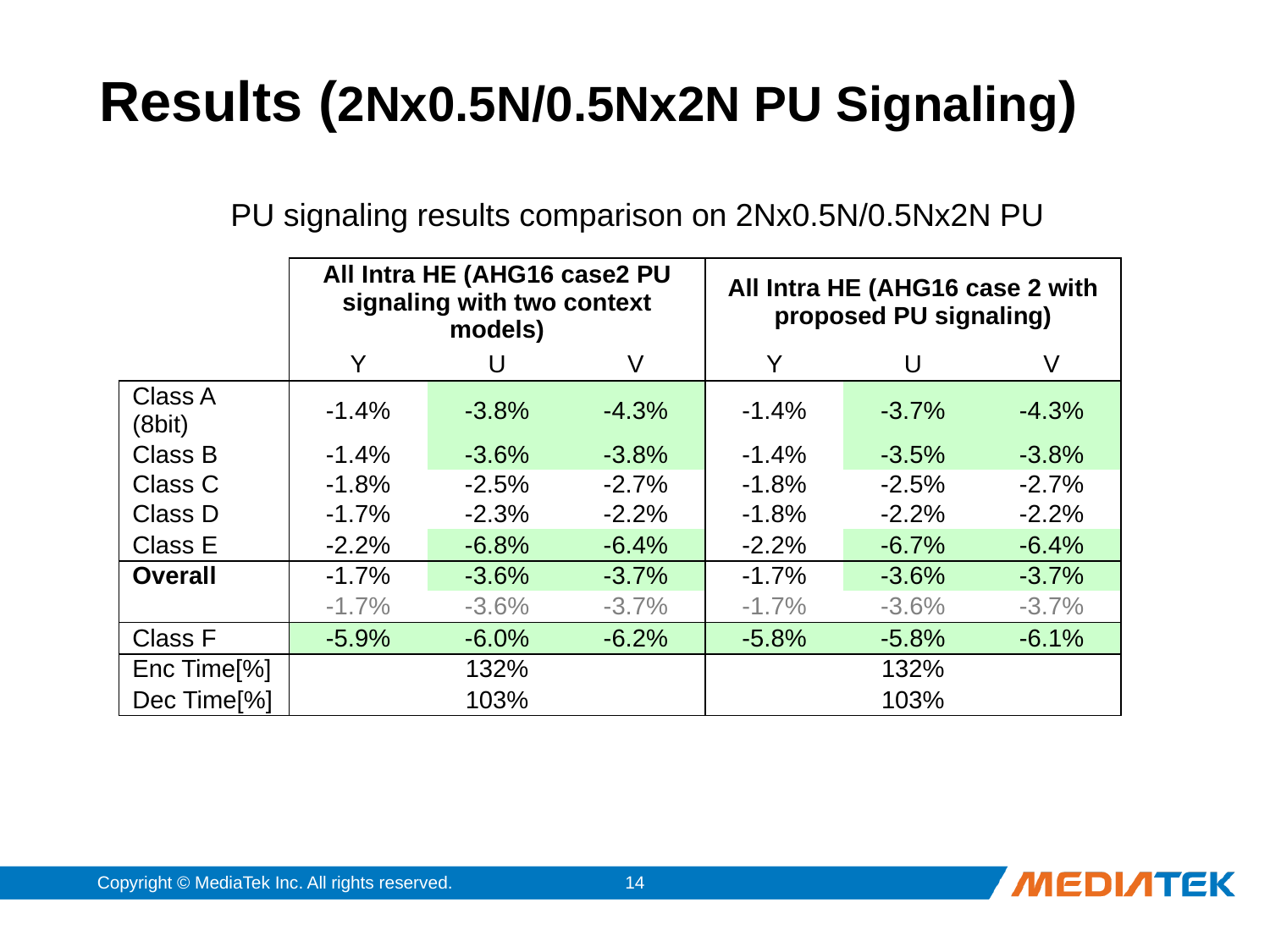

# Results (2Nx0.5N/0.5Nx2N PU Signaling)
PU signaling results comparison on 2Nx0.5N/0.5Nx2N PU
|  | All Intra HE (AHG16 case2 PU signaling with two context models) |  |  | All Intra HE (AHG16 case 2 with proposed PU signaling) |  |  |
| --- | --- | --- | --- | --- | --- | --- |
|  | Y | U | V | Y | U | V |
| Class A (8bit) | -1.4% | -3.8% | -4.3% | -1.4% | -3.7% | -4.3% |
| Class B | -1.4% | -3.6% | -3.8% | -1.4% | -3.5% | -3.8% |
| Class C | -1.8% | -2.5% | -2.7% | -1.8% | -2.5% | -2.7% |
| Class D | -1.7% | -2.3% | -2.2% | -1.8% | -2.2% | -2.2% |
| Class E | -2.2% | -6.8% | -6.4% | -2.2% | -6.7% | -6.4% |
| Overall | -1.7% | -3.6% | -3.7% | -1.7% | -3.6% | -3.7% |
|  | -1.7% | -3.6% | -3.7% | -1.7% | -3.6% | -3.7% |
| Class F | -5.9% | -6.0% | -6.2% | -5.8% | -5.8% | -6.1% |
| Enc Time[%] | 132% |  |  | 132% |  |  |
| Dec Time[%] | 103% |  |  | 103% |  |  |
Copyright © MediaTek Inc. All rights reserved.
14